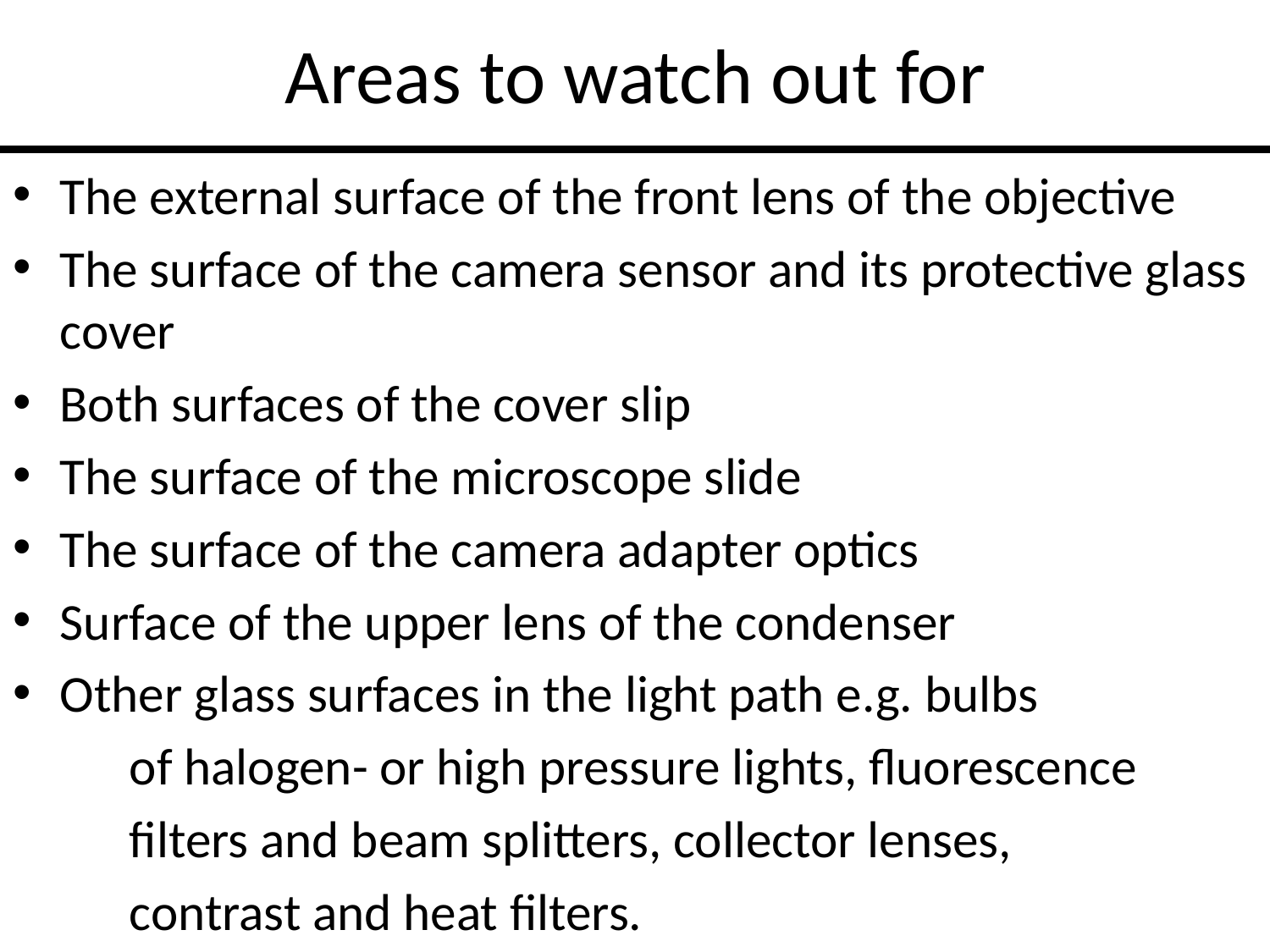

# Areas to watch out for
The external surface of the front lens of the objective
The surface of the camera sensor and its protective glass cover
Both surfaces of the cover slip
The surface of the microscope slide
The surface of the camera adapter optics
Surface of the upper lens of the condenser
Other glass surfaces in the light path e.g. bulbs
	of halogen- or high pressure lights, fluorescence
	filters and beam splitters, collector lenses,
	contrast and heat filters.